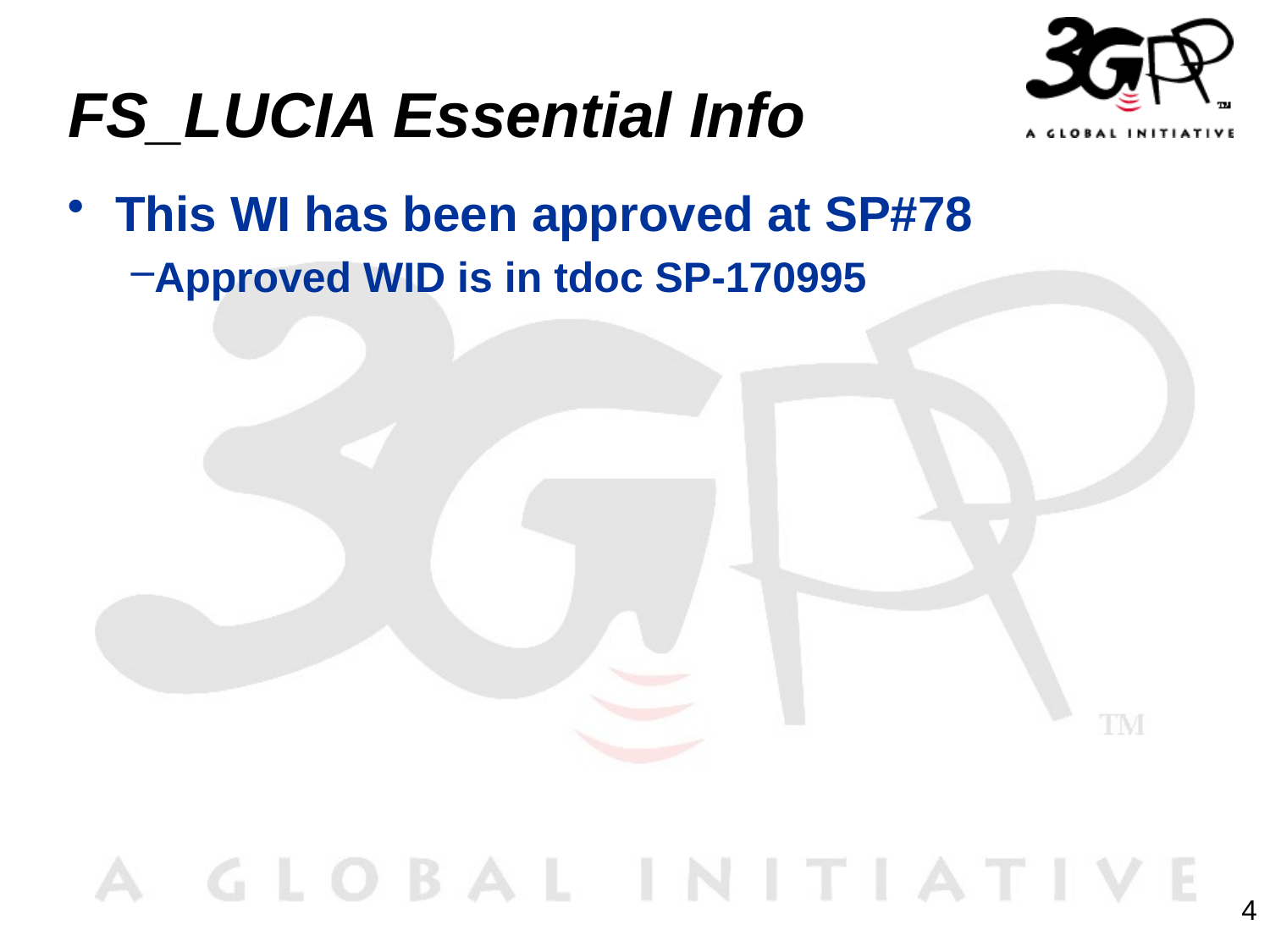

# FS_LUCIA Essential Info
This WI has been approved at SP#78
Approved WID is in tdoc SP-170995
4